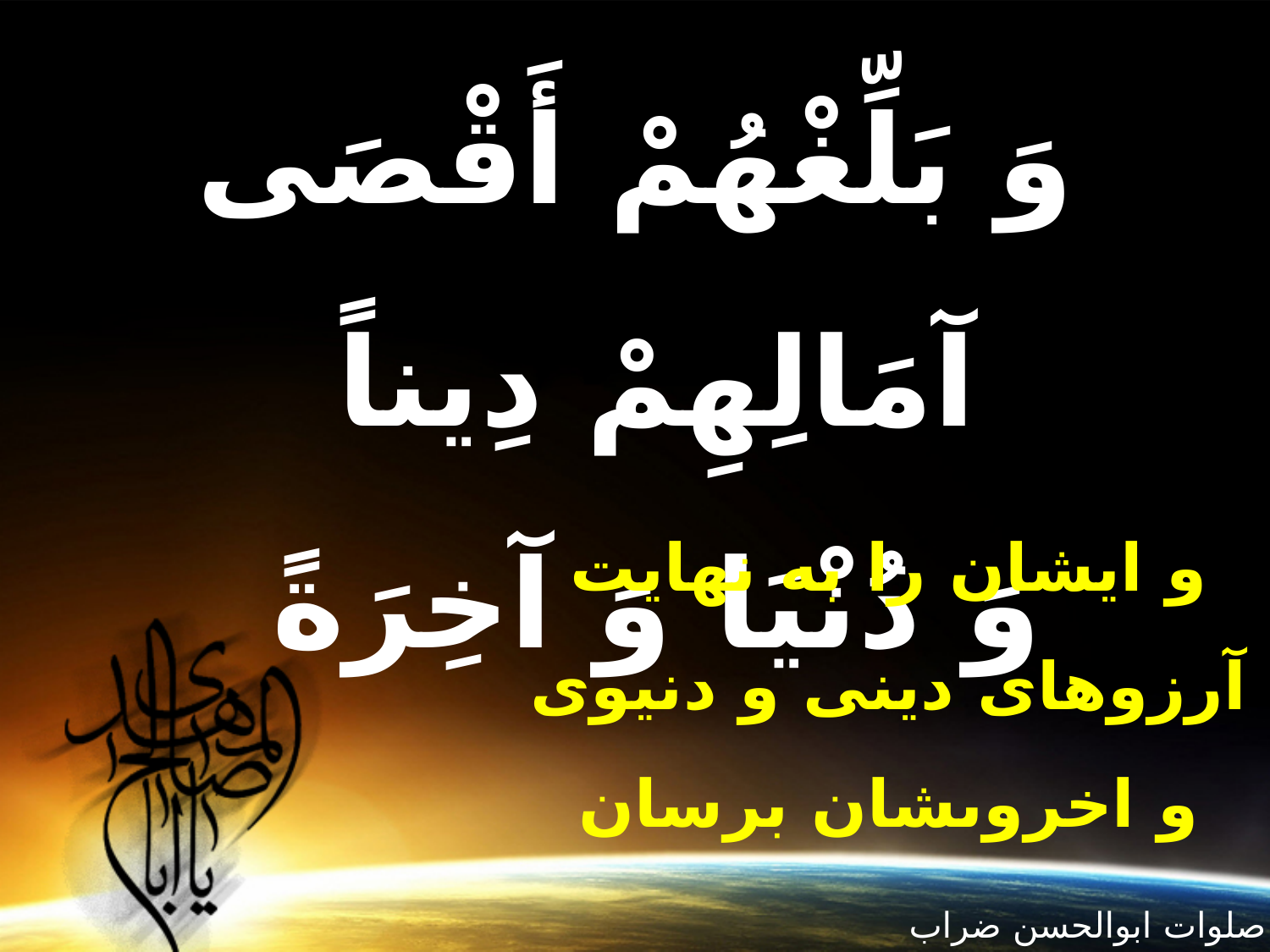

وَ بَلِّغْهُمْ أَقْصَى آمَالِهِمْ دِيناً
وَ دُنْيَا وَ آخِرَةً
و ايشان را به نهايت آرزوهاى دينى و دنيوى‏ و اخروى‏شان برسان